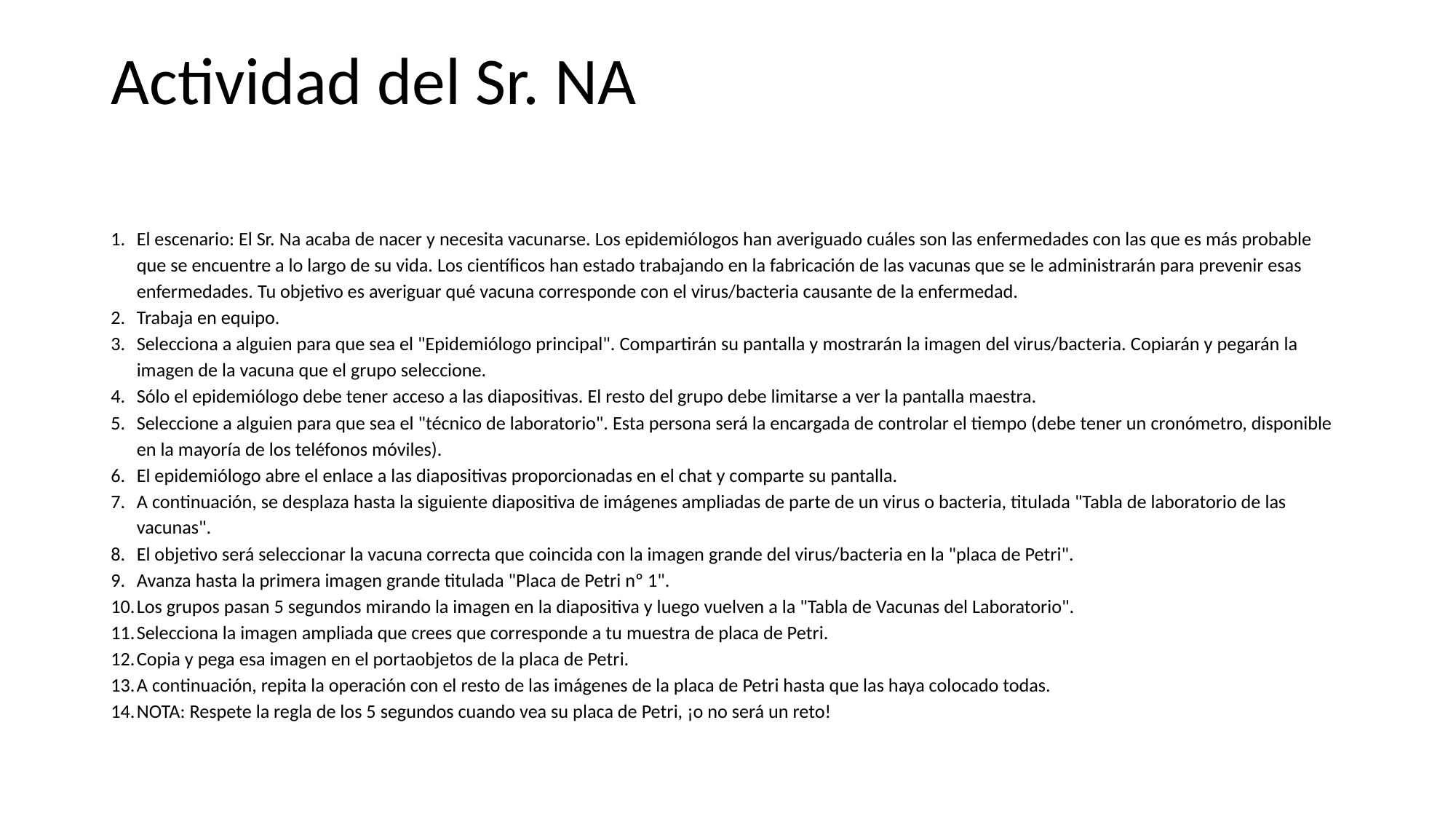

# Actividad del Sr. NA
El escenario: El Sr. Na acaba de nacer y necesita vacunarse. Los epidemiólogos han averiguado cuáles son las enfermedades con las que es más probable que se encuentre a lo largo de su vida. Los científicos han estado trabajando en la fabricación de las vacunas que se le administrarán para prevenir esas enfermedades. Tu objetivo es averiguar qué vacuna corresponde con el virus/bacteria causante de la enfermedad.
Trabaja en equipo.
Selecciona a alguien para que sea el "Epidemiólogo principal". Compartirán su pantalla y mostrarán la imagen del virus/bacteria. Copiarán y pegarán la imagen de la vacuna que el grupo seleccione.
Sólo el epidemiólogo debe tener acceso a las diapositivas. El resto del grupo debe limitarse a ver la pantalla maestra.
Seleccione a alguien para que sea el "técnico de laboratorio". Esta persona será la encargada de controlar el tiempo (debe tener un cronómetro, disponible en la mayoría de los teléfonos móviles).
El epidemiólogo abre el enlace a las diapositivas proporcionadas en el chat y comparte su pantalla.
A continuación, se desplaza hasta la siguiente diapositiva de imágenes ampliadas de parte de un virus o bacteria, titulada "Tabla de laboratorio de las vacunas".
El objetivo será seleccionar la vacuna correcta que coincida con la imagen grande del virus/bacteria en la "placa de Petri".
Avanza hasta la primera imagen grande titulada "Placa de Petri nº 1".
Los grupos pasan 5 segundos mirando la imagen en la diapositiva y luego vuelven a la "Tabla de Vacunas del Laboratorio".
Selecciona la imagen ampliada que crees que corresponde a tu muestra de placa de Petri.
Copia y pega esa imagen en el portaobjetos de la placa de Petri.
A continuación, repita la operación con el resto de las imágenes de la placa de Petri hasta que las haya colocado todas.
NOTA: Respete la regla de los 5 segundos cuando vea su placa de Petri, ¡o no será un reto!